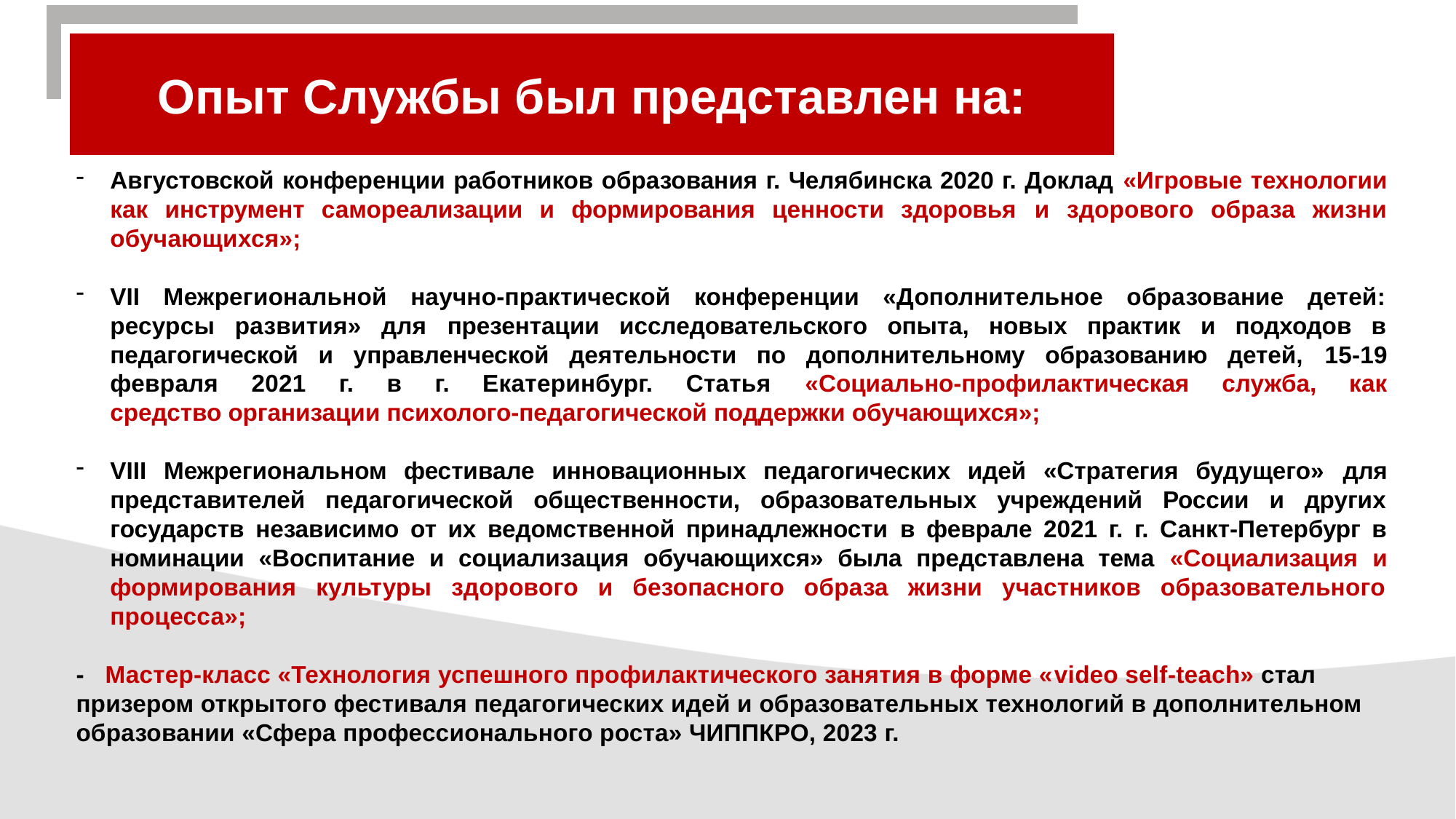

Опыт Службы был представлен на:
Августовской конференции работников образования г. Челябинска 2020 г. Доклад «Игровые технологии как инструмент самореализации и формирования ценности здоровья и здорового образа жизни обучающихся»;

VII Межрегиональной научно-практической конференции «Дополнительное образование детей: ресурсы развития» для презентации исследовательского опыта, новых практик и подходов в педагогической и управленческой деятельности по дополнительному образованию детей, 15-19 февраля 2021 г. в г. Екатеринбург. Статья «Социально-профилактическая служба, как средство организации психолого-педагогической поддержки обучающихся»;

VIII Межрегиональном фестивале инновационных педагогических идей «Стратегия будущего» для представителей педагогической общественности, образовательных учреждений России и других государств независимо от их ведомственной принадлежности в феврале 2021 г. г. Санкт-Петербург в номинации «Воспитание и социализация обучающихся» была представлена тема «Социализация и формирования культуры здорового и безопасного образа жизни участников образовательного процесса»;

-   Мастер-класс «Технология успешного профилактического занятия в форме «video self-teach» стал призером открытого фестиваля педагогических идей и образовательных технологий в дополнительном образовании «Сфера профессионального роста» ЧИППКРО, 2023 г.